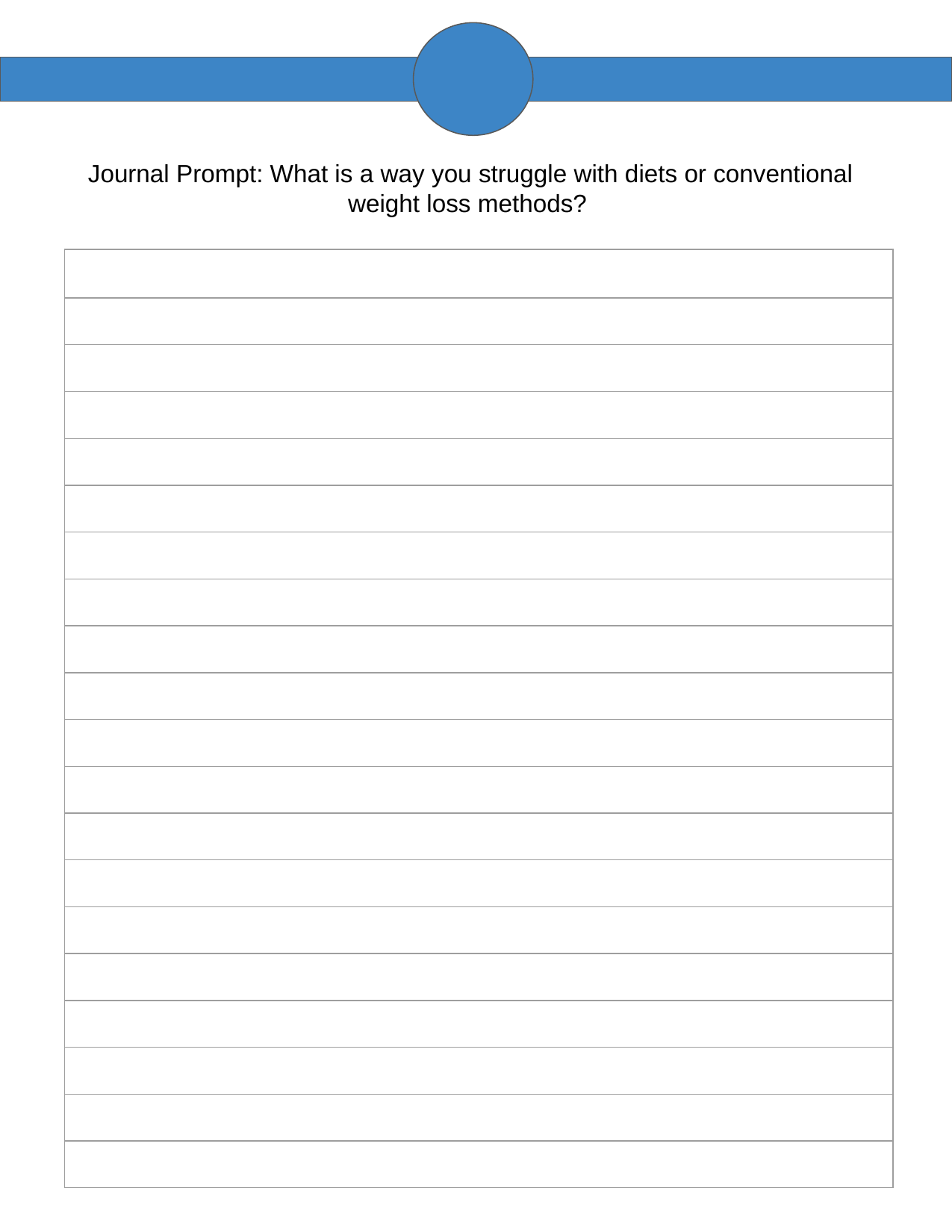

Journal Prompt: What is a way you struggle with diets or conventional weight loss methods?
|  |
| --- |
|  |
|  |
|  |
|  |
|  |
|  |
|  |
|  |
|  |
|  |
|  |
|  |
|  |
|  |
|  |
|  |
|  |
|  |
|  |